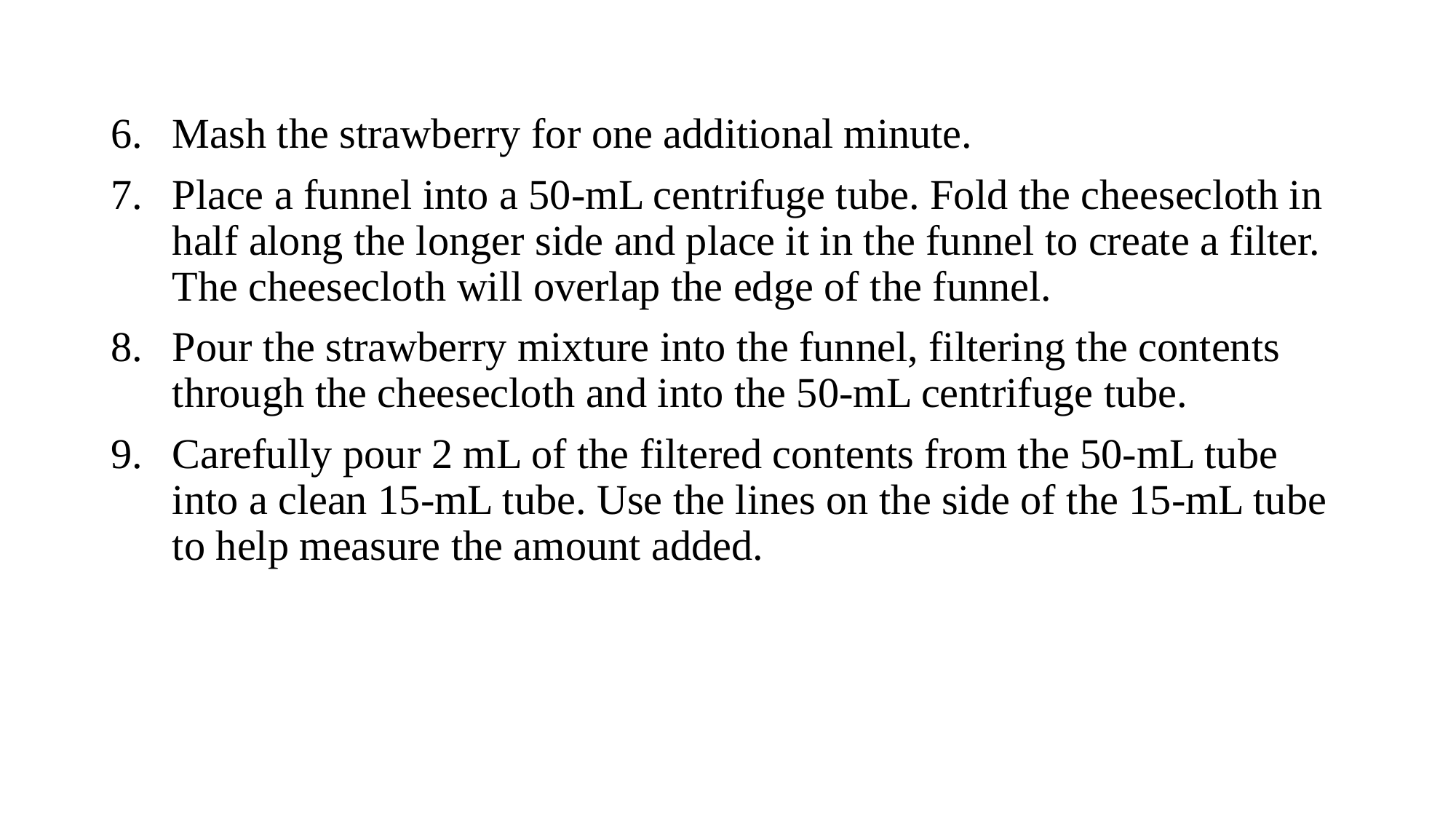

Mash the strawberry for one additional minute.
Place a funnel into a 50-mL centrifuge tube. Fold the cheesecloth in half along the longer side and place it in the funnel to create a filter. The cheesecloth will overlap the edge of the funnel.
Pour the strawberry mixture into the funnel, filtering the contents through the cheesecloth and into the 50-mL centrifuge tube.
Carefully pour 2 mL of the filtered contents from the 50-mL tube into a clean 15-mL tube. Use the lines on the side of the 15-mL tube to help measure the amount added.